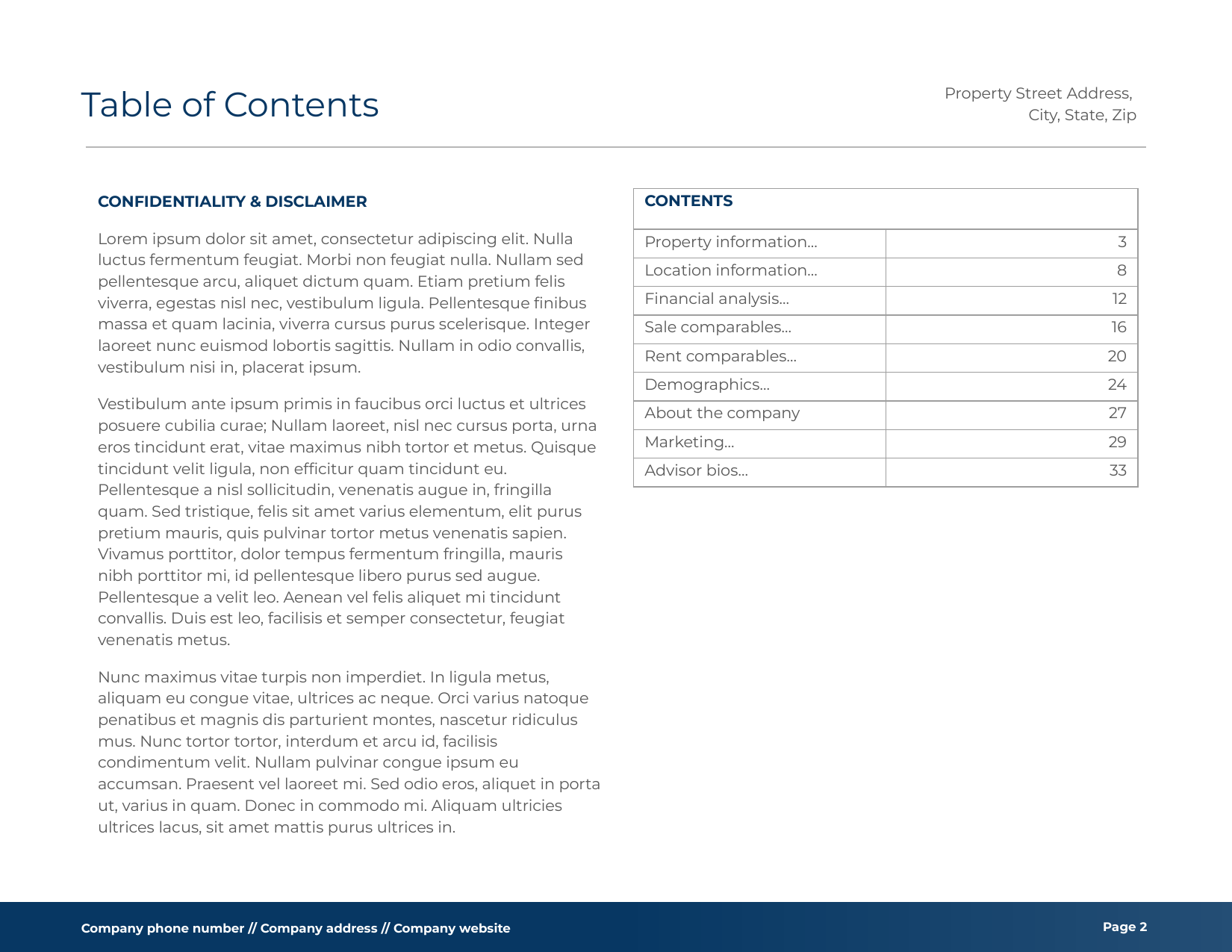

Table of Contents
CONFIDENTIALITY & DISCLAIMER
Lorem ipsum dolor sit amet, consectetur adipiscing elit. Nulla luctus fermentum feugiat. Morbi non feugiat nulla. Nullam sed pellentesque arcu, aliquet dictum quam. Etiam pretium felis viverra, egestas nisl nec, vestibulum ligula. Pellentesque finibus massa et quam lacinia, viverra cursus purus scelerisque. Integer laoreet nunc euismod lobortis sagittis. Nullam in odio convallis, vestibulum nisi in, placerat ipsum.
Vestibulum ante ipsum primis in faucibus orci luctus et ultrices posuere cubilia curae; Nullam laoreet, nisl nec cursus porta, urna eros tincidunt erat, vitae maximus nibh tortor et metus. Quisque tincidunt velit ligula, non efficitur quam tincidunt eu. Pellentesque a nisl sollicitudin, venenatis augue in, fringilla quam. Sed tristique, felis sit amet varius elementum, elit purus pretium mauris, quis pulvinar tortor metus venenatis sapien. Vivamus porttitor, dolor tempus fermentum fringilla, mauris nibh porttitor mi, id pellentesque libero purus sed augue. Pellentesque a velit leo. Aenean vel felis aliquet mi tincidunt convallis. Duis est leo, facilisis et semper consectetur, feugiat venenatis metus.
Nunc maximus vitae turpis non imperdiet. In ligula metus, aliquam eu congue vitae, ultrices ac neque. Orci varius natoque penatibus et magnis dis parturient montes, nascetur ridiculus mus. Nunc tortor tortor, interdum et arcu id, facilisis condimentum velit. Nullam pulvinar congue ipsum eu accumsan. Praesent vel laoreet mi. Sed odio eros, aliquet in porta ut, varius in quam. Donec in commodo mi. Aliquam ultricies ultrices lacus, sit amet mattis purus ultrices in.
| CONTENTS |  |
| --- | --- |
| Property information… | 3 |
| Location information… | 8 |
| Financial analysis… | 12 |
| Sale comparables… | 16 |
| Rent comparables… | 20 |
| Demographics… | 24 |
| About the company | 27 |
| Marketing… | 29 |
| Advisor bios… | 33 |
Page 2